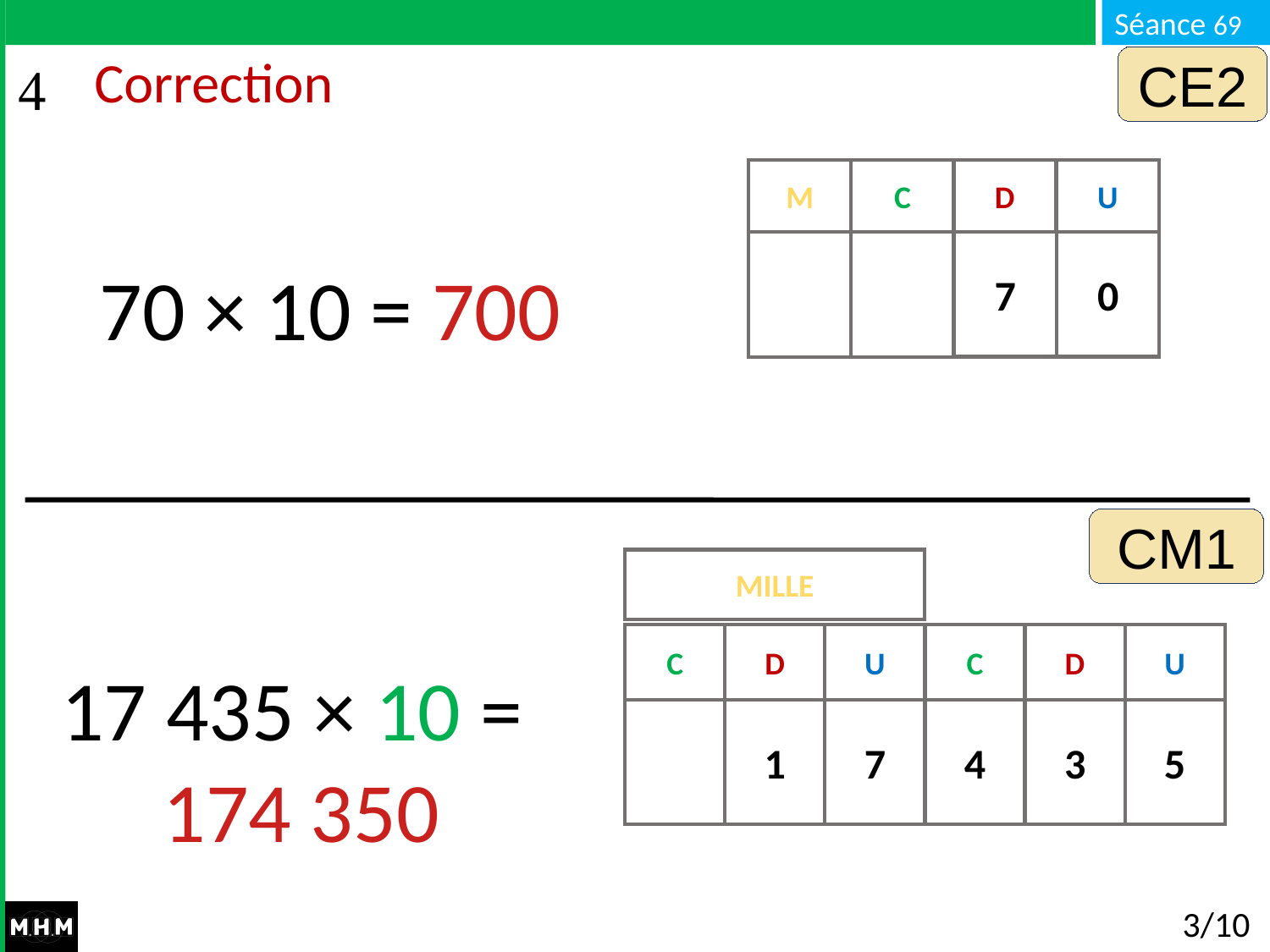

CE2
# Correction
M
C
D
U
7
0

0
0
70 × 10 = 700

CM1
MILLE
C
D
U
C
D
U
17 435 × 10 =
174 350

1
7
4

3
0
0
0
5
0
3/10